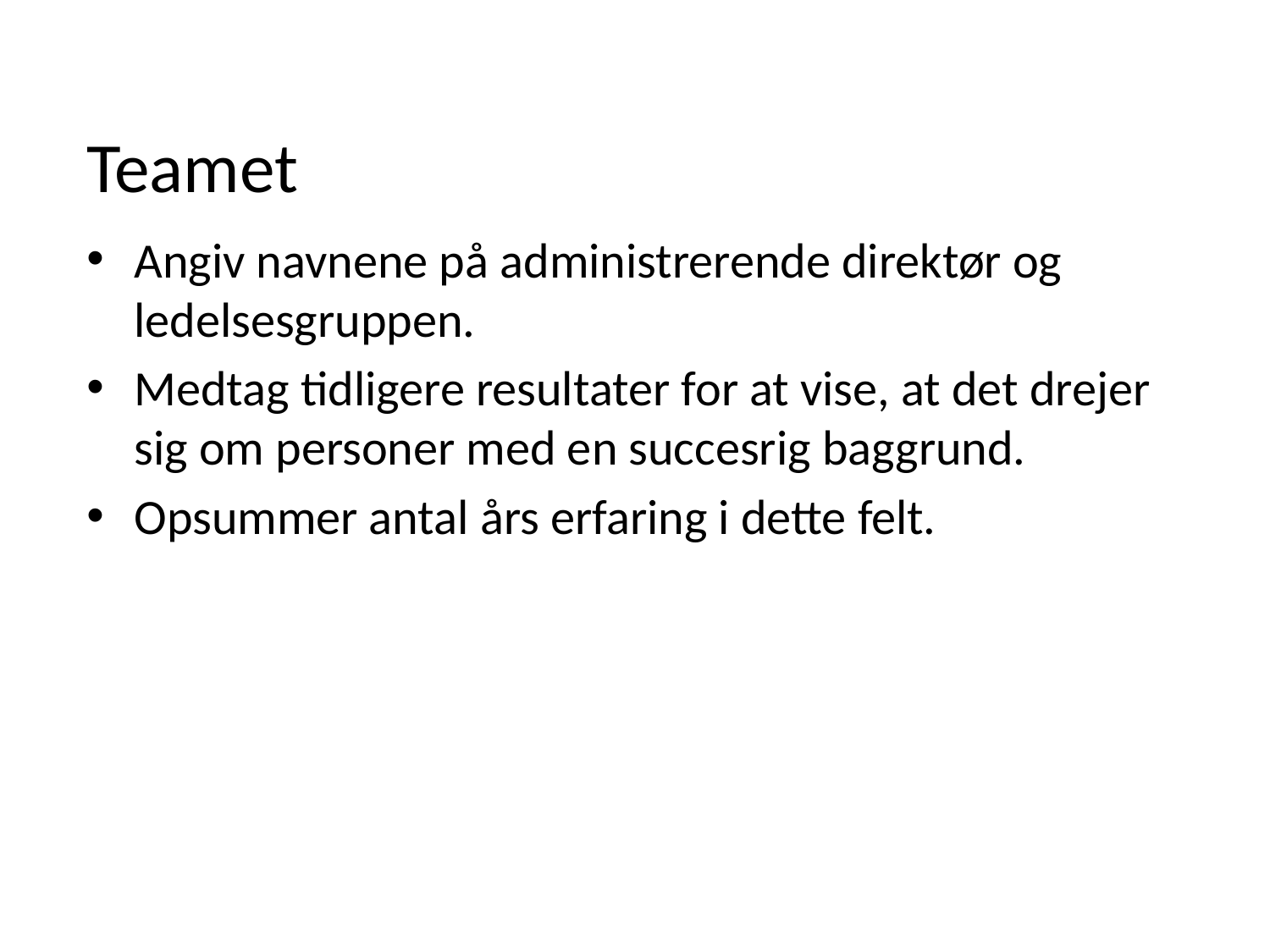

# Teamet
Angiv navnene på administrerende direktør og ledelsesgruppen.
Medtag tidligere resultater for at vise, at det drejer sig om personer med en succesrig baggrund.
Opsummer antal års erfaring i dette felt.